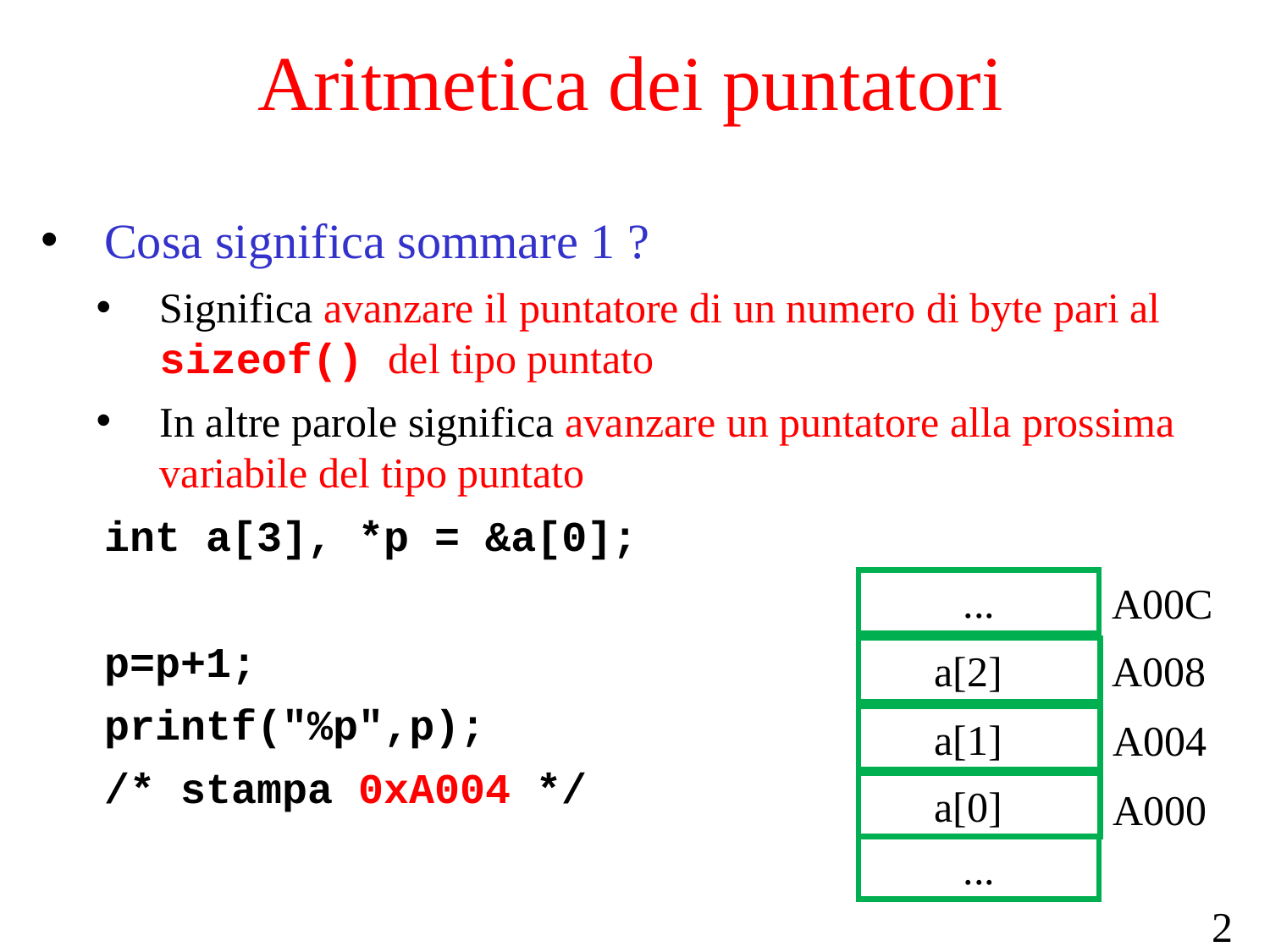

# Aritmetica dei puntatori
Cosa significa sommare 1 ?
Significa avanzare il puntatore di un numero di byte pari al sizeof() del tipo puntato
In altre parole significa avanzare un puntatore alla prossima variabile del tipo puntato
int a[3], *p = &a[0];

p=p+1;
printf("%p",p);
/* stampa 0xA004 */

...
A00C
A008
      a[2]
      a[1]
A004
      a[0]
A000
...
23